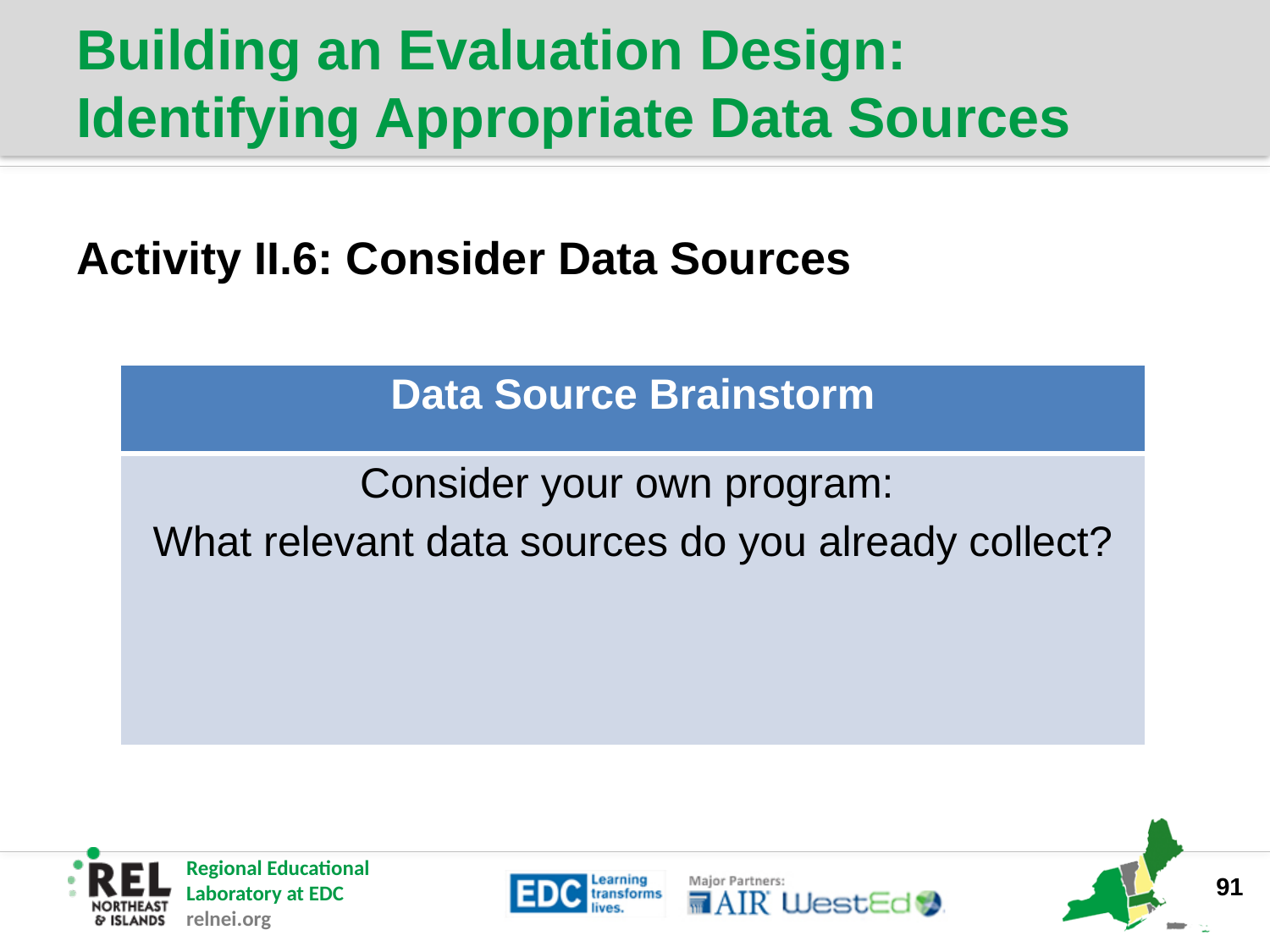

# Building an Evaluation Design: Identifying Appropriate Data Sources
Activity II.6: Consider Data Sources
| Data Source Brainstorm |
| --- |
| Consider your own program: What relevant data sources do you already collect? |
91